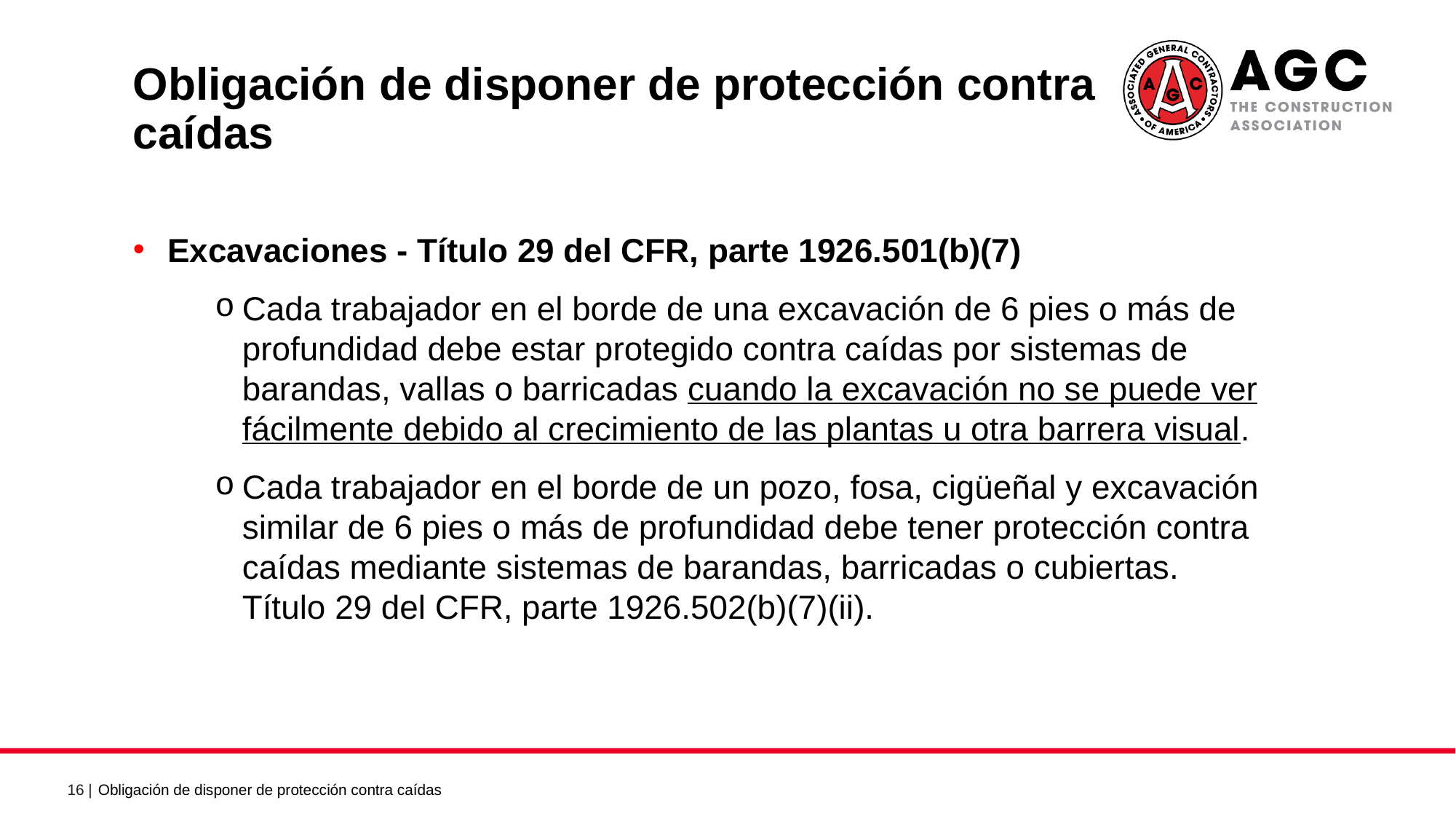

Obligación de disponer de protección contra caídas 6
Excavaciones - Título 29 del CFR, parte 1926.501(b)(7)
Cada trabajador en el borde de una excavación de 6 pies o más de profundidad debe estar protegido contra caídas por sistemas de barandas, vallas o barricadas cuando la excavación no se puede ver fácilmente debido al crecimiento de las plantas u otra barrera visual.
Cada trabajador en el borde de un pozo, fosa, cigüeñal y excavación similar de 6 pies o más de profundidad debe tener protección contra caídas mediante sistemas de barandas, barricadas o cubiertas. Título 29 del CFR, parte 1926.502(b)(7)(ii).
Obligación de disponer de protección contra caídas